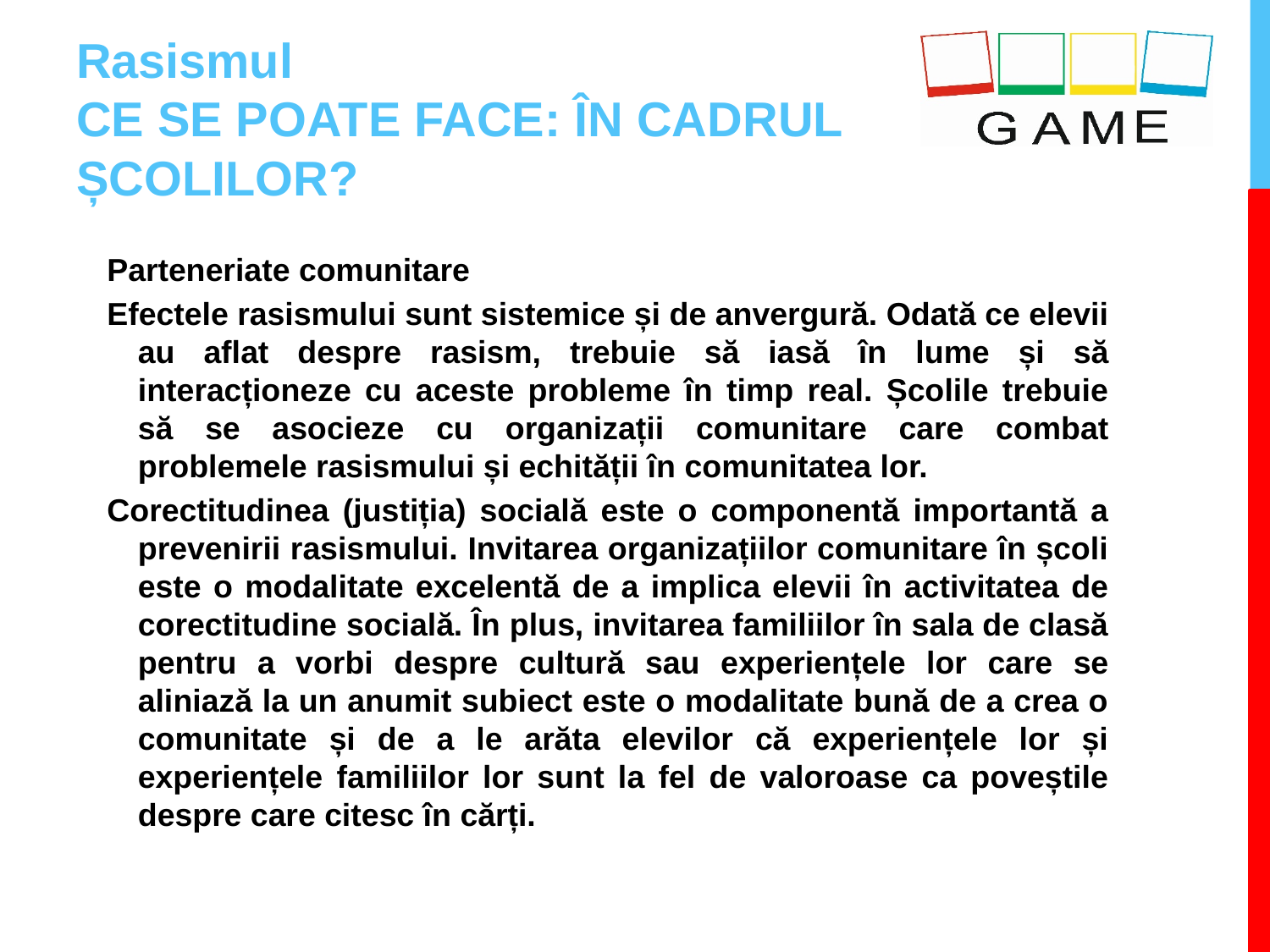

# Rasismul CE SE POATE FACE: ÎN CADRUL ȘCOLILOR?
Parteneriate comunitare
Efectele rasismului sunt sistemice și de anvergură. Odată ce elevii au aflat despre rasism, trebuie să iasă în lume și să interacționeze cu aceste probleme în timp real. Școlile trebuie să se asocieze cu organizații comunitare care combat problemele rasismului și echității în comunitatea lor.
Corectitudinea (justiția) socială este o componentă importantă a prevenirii rasismului. Invitarea organizațiilor comunitare în școli este o modalitate excelentă de a implica elevii în activitatea de corectitudine socială. În plus, invitarea familiilor în sala de clasă pentru a vorbi despre cultură sau experiențele lor care se aliniază la un anumit subiect este o modalitate bună de a crea o comunitate și de a le arăta elevilor că experiențele lor și experiențele familiilor lor sunt la fel de valoroase ca poveștile despre care citesc în cărți.